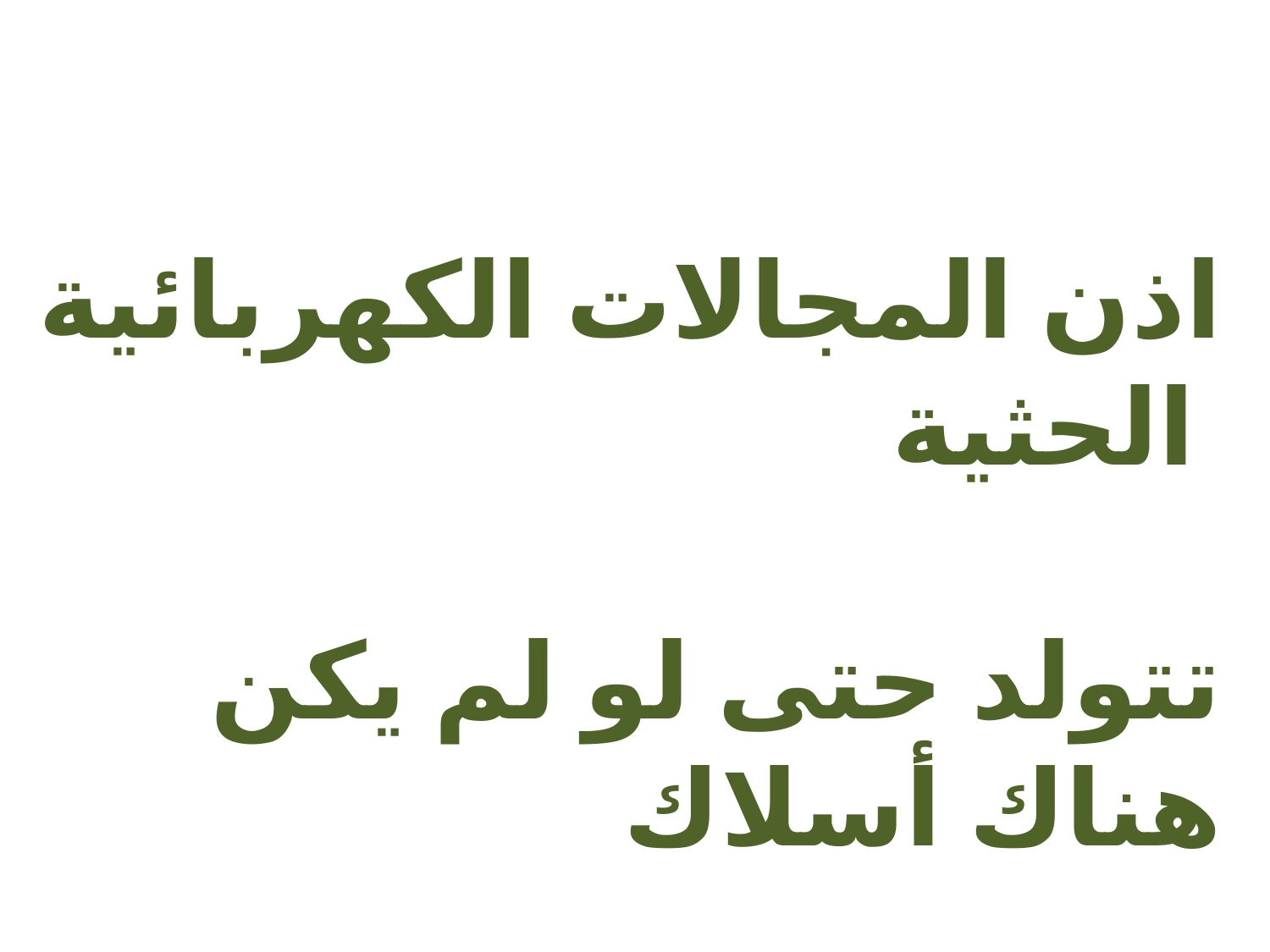

اذن المجالات الكهربائية  الحثية

تتولد حتى لو لم يكن هناك أسلاك